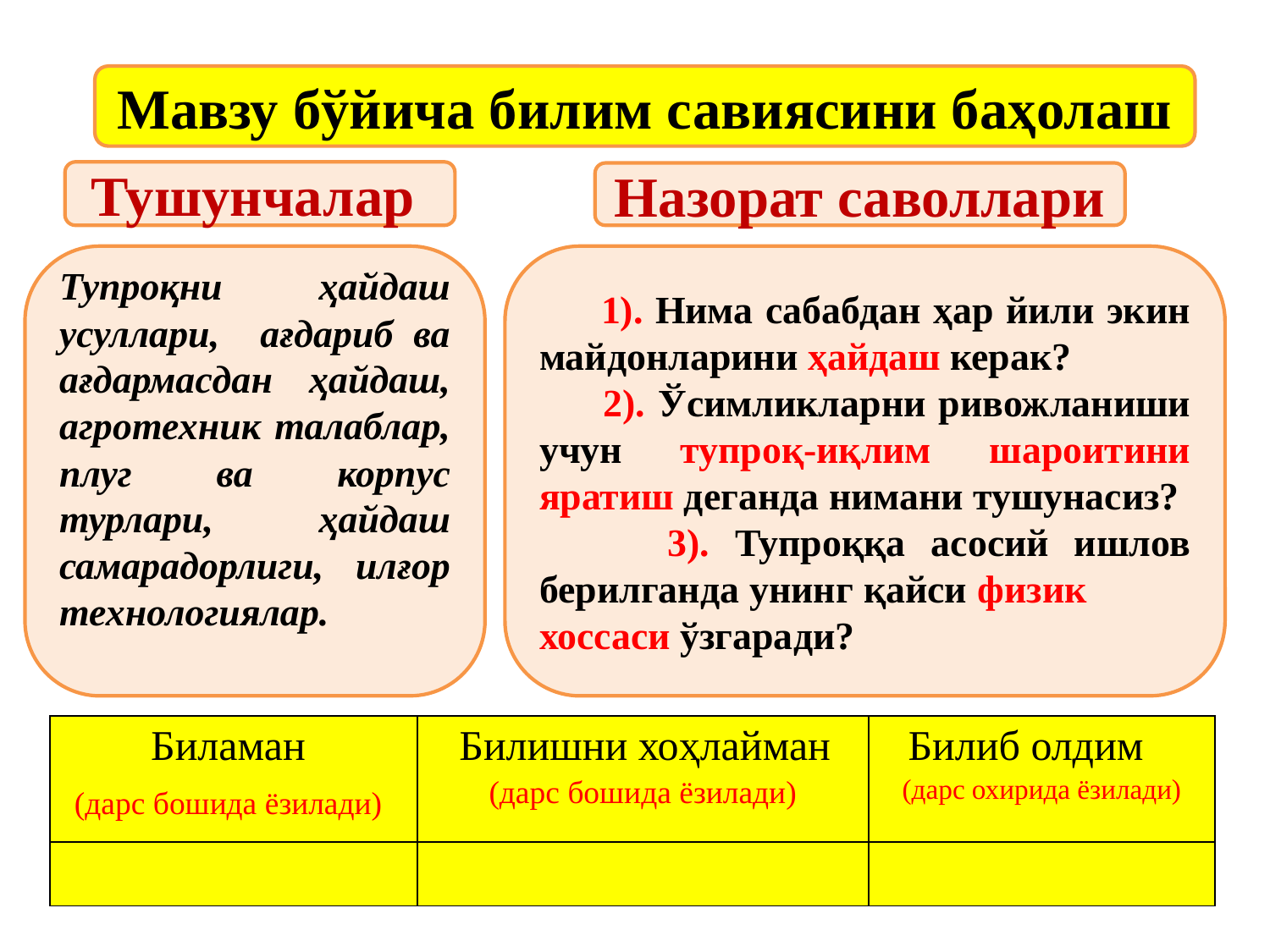

Мавзу бўйича билим савиясини баҳолаш
Тушунчалар
Назорат саволлари
     1). Нима сабабдан ҳар йили экин майдонларини ҳайдаш керак?
     2). Ўсимликларни ривожланиши учун тупроқ-иқлим шароитини яратиш деганда нимани тушунасиз?
     3). Тупроққа асосий ишлов берилганда унинг қайси физик           хоссаси ўзгаради?
Тупроқни ҳайдаш усуллари,  ағдариб ва ағдармасдан ҳайдаш, агротехник талаблар, плуг ва корпус турлари,  ҳайдаш самарадорлиги,  илғор технологиялар.

| Биламан (дарс бошида ёзилади) | Билишни хоҳлайман (дарс бошида ёзилади) | Билиб олдим (дарс охирида ёзилади) |
| --- | --- | --- |
|  |  |  |